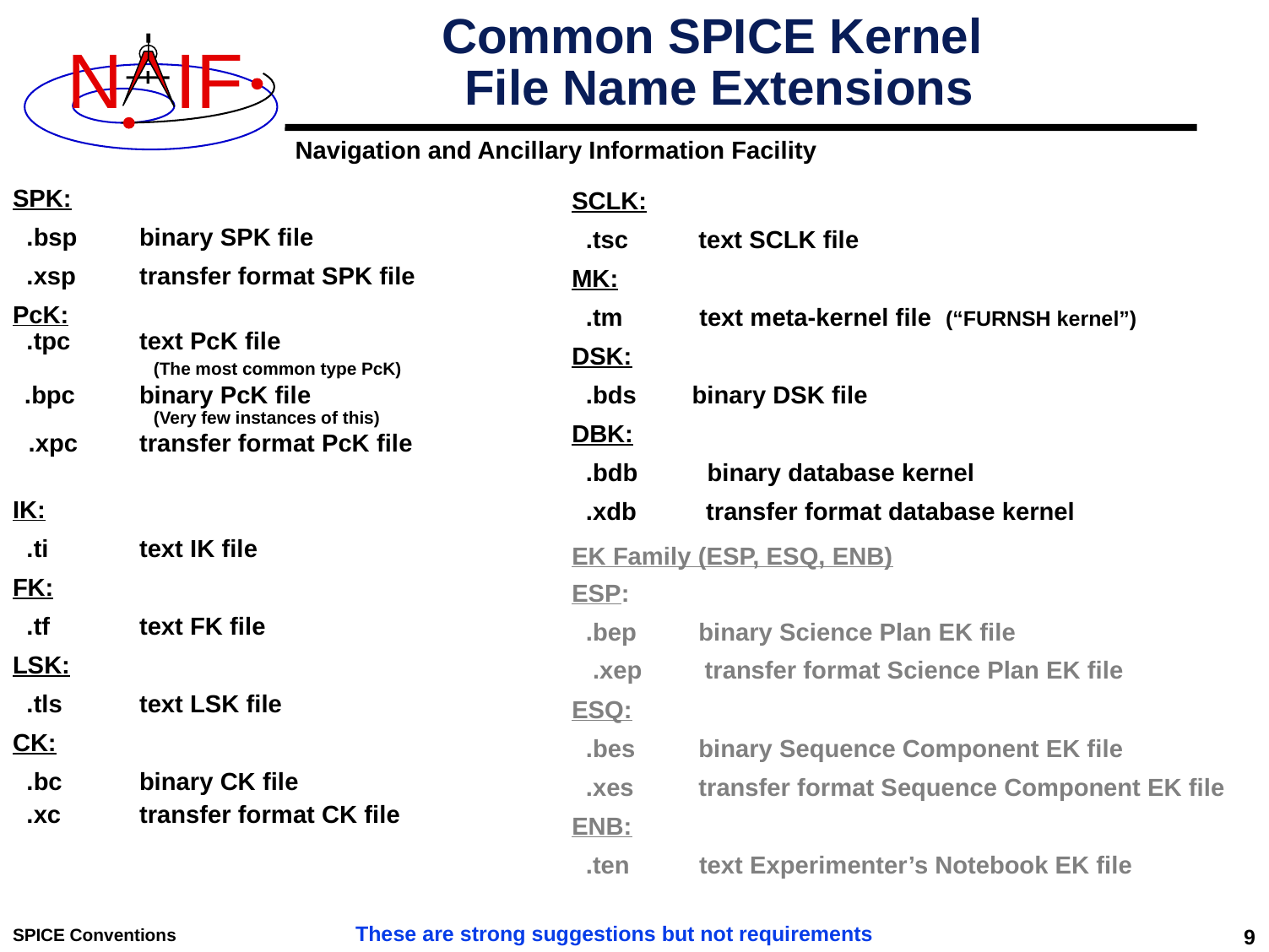

# Common SPICE Kernel File Name Extensions
SPK:
  .bsp	binary SPK file
  .xsp	transfer format SPK file
PcK:
  .tpc	text PcK file
                             (The most common type PcK)
  .bpc	binary PcK file
                             (Very few instances of this)
  .xpc	transfer format PcK file

IK:
  .ti	text IK file
FK:
  .tf	text FK file
LSK:
  .tls	text LSK file
CK:
  .bc	binary CK file
  .xc	transfer format CK file

SCLK:
  .tsc	text SCLK file
MK:
  .tm           text meta-kernel file  (“FURNSH kernel”)
DSK:
  .bds        binary DSK file
DBK:
  .bdb          binary database kernel
  .xdb          transfer format database kernel
EK Family (ESP, ESQ, ENB)
ESP:
  .bep	binary Science Plan EK file
   .xep         transfer format Science Plan EK file
ESQ:
  .bes	binary Sequence Component EK file
  .xes	transfer format Sequence Component EK file
ENB:
  .ten          text Experimenter’s Notebook EK file

These are strong suggestions but not requirements
SPICE Conventions
9